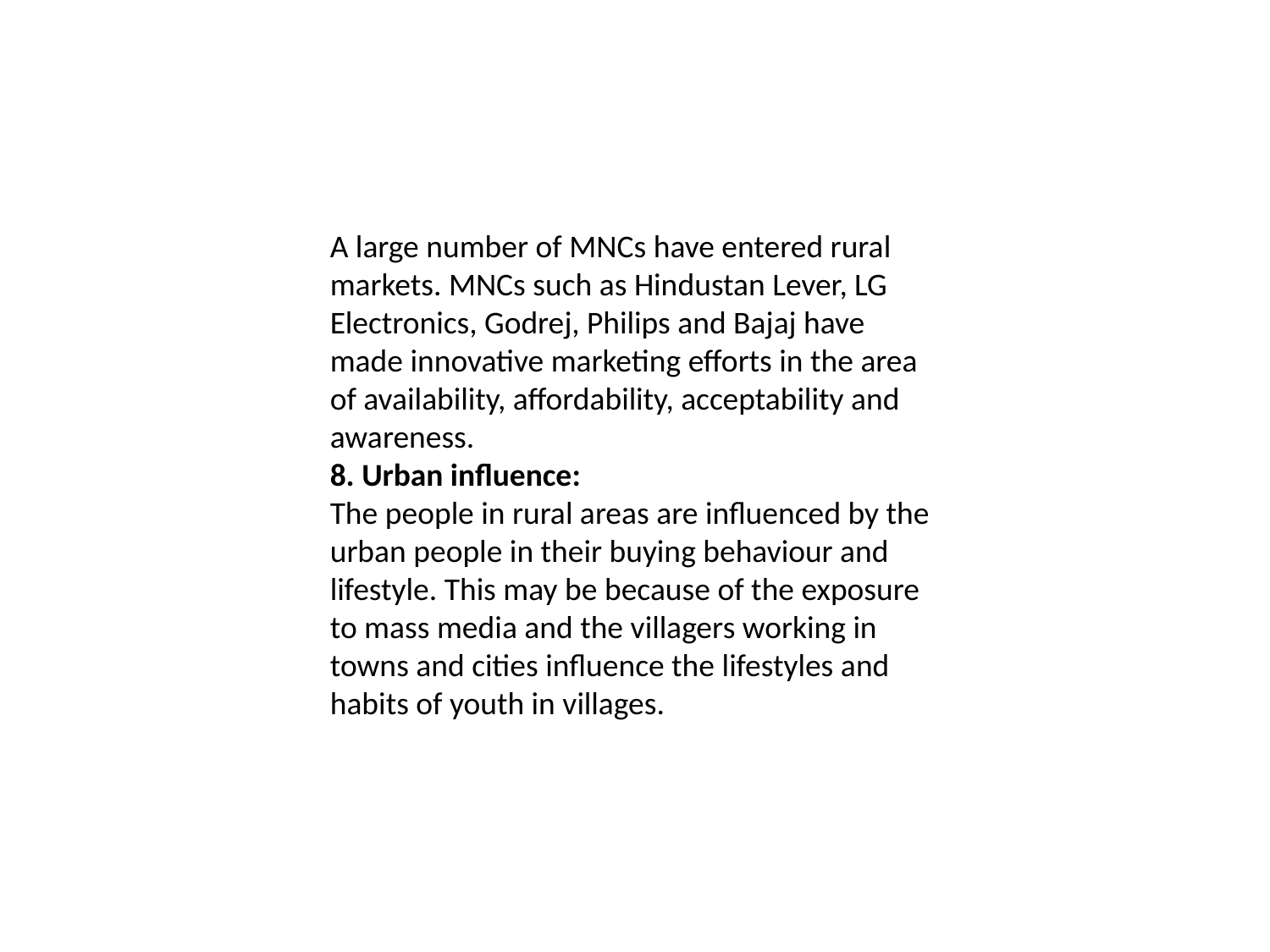

A large number of MNCs have entered rural markets. MNCs such as Hindustan Lever, LG Electronics, Godrej, Philips and Bajaj have made innovative marketing efforts in the area of availability, affordability, acceptability and awareness.
8. Urban influence:
The people in rural areas are influenced by the urban people in their buying behaviour and lifestyle. This may be because of the exposure to mass media and the villagers working in towns and cities influence the lifestyles and habits of youth in villages.